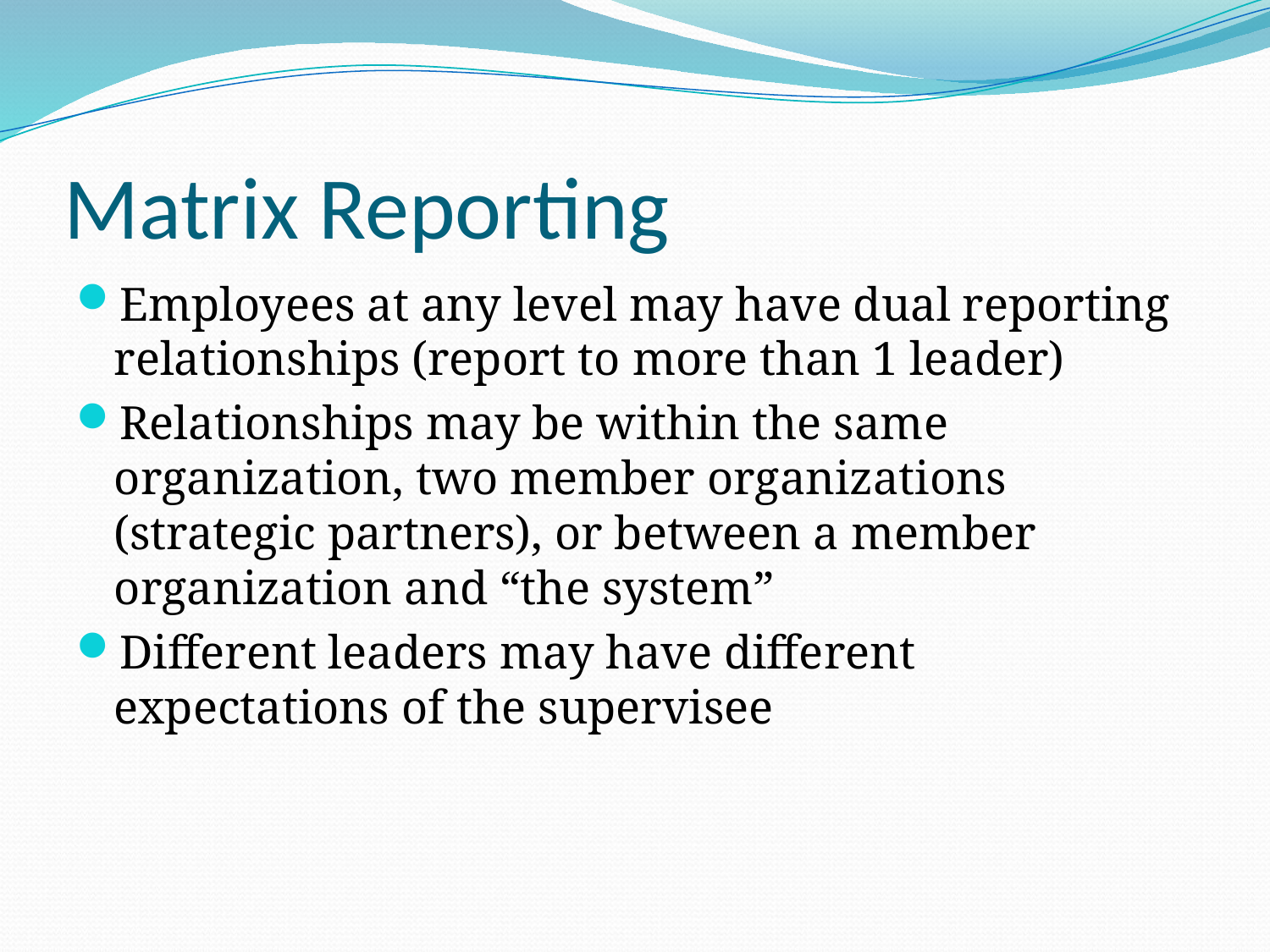

# Matrix Reporting
Employees at any level may have dual reporting relationships (report to more than 1 leader)
Relationships may be within the same organization, two member organizations (strategic partners), or between a member organization and “the system”
Different leaders may have different expectations of the supervisee